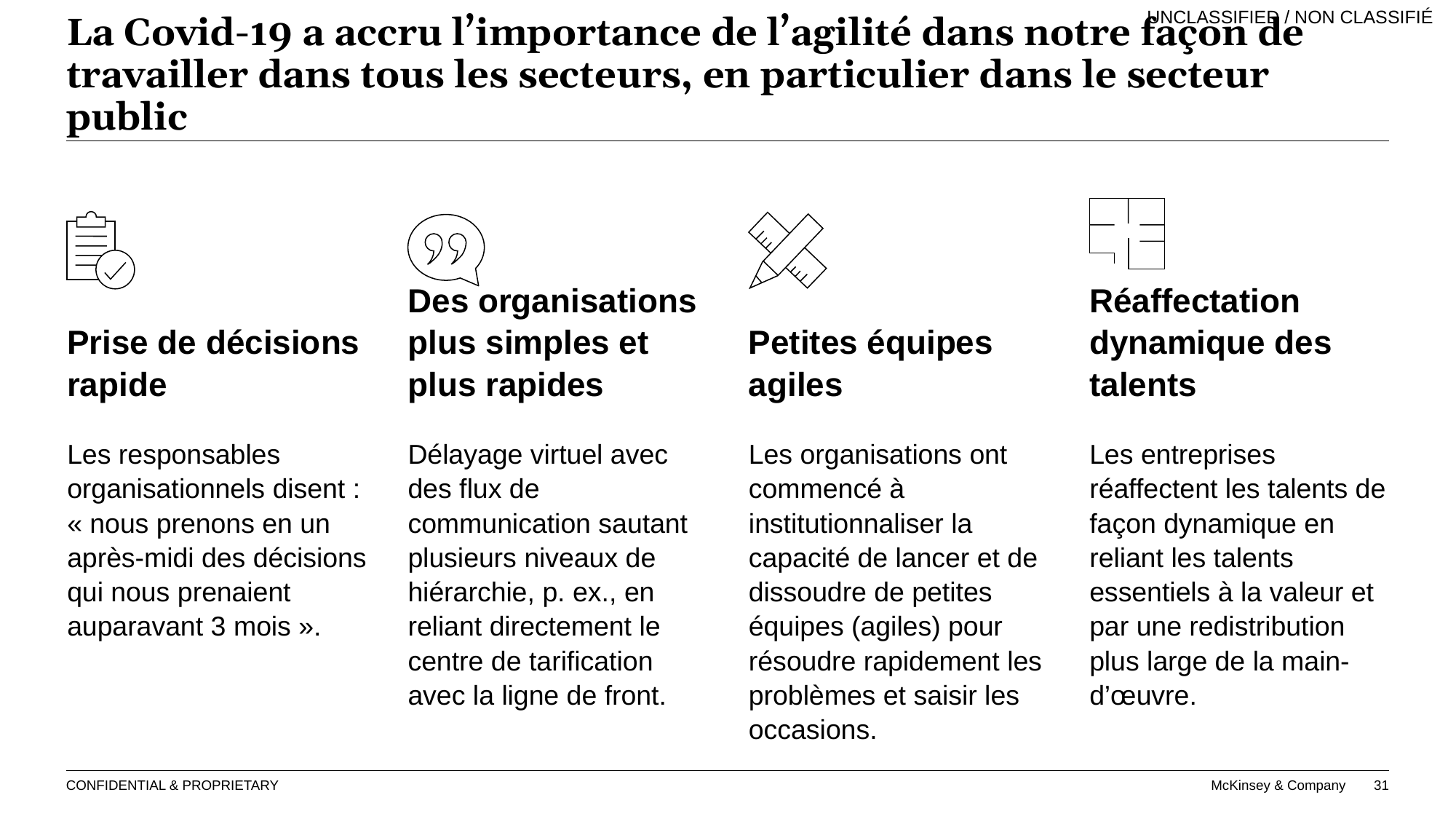

Megan
# La Covid-19 a accru l’importance de l’agilité dans notre façon de travailler dans tous les secteurs, en particulier dans le secteur public

Des organisations plus simples et plus rapides
Réaffectation dynamique des talents
Prise de décisions rapide
Petites équipes agiles
Les responsables organisationnels disent : « nous prenons en un après-midi des décisions qui nous prenaient auparavant 3 mois ».
Délayage virtuel avec des flux de communication sautant plusieurs niveaux de hiérarchie, p. ex., en reliant directement le centre de tarification avec la ligne de front.
Les organisations ont commencé à institutionnaliser la capacité de lancer et de dissoudre de petites équipes (agiles) pour résoudre rapidement les problèmes et saisir les occasions.
Les entreprises réaffectent les talents de façon dynamique en reliant les talents essentiels à la valeur et par une redistribution plus large de la main-d’œuvre.